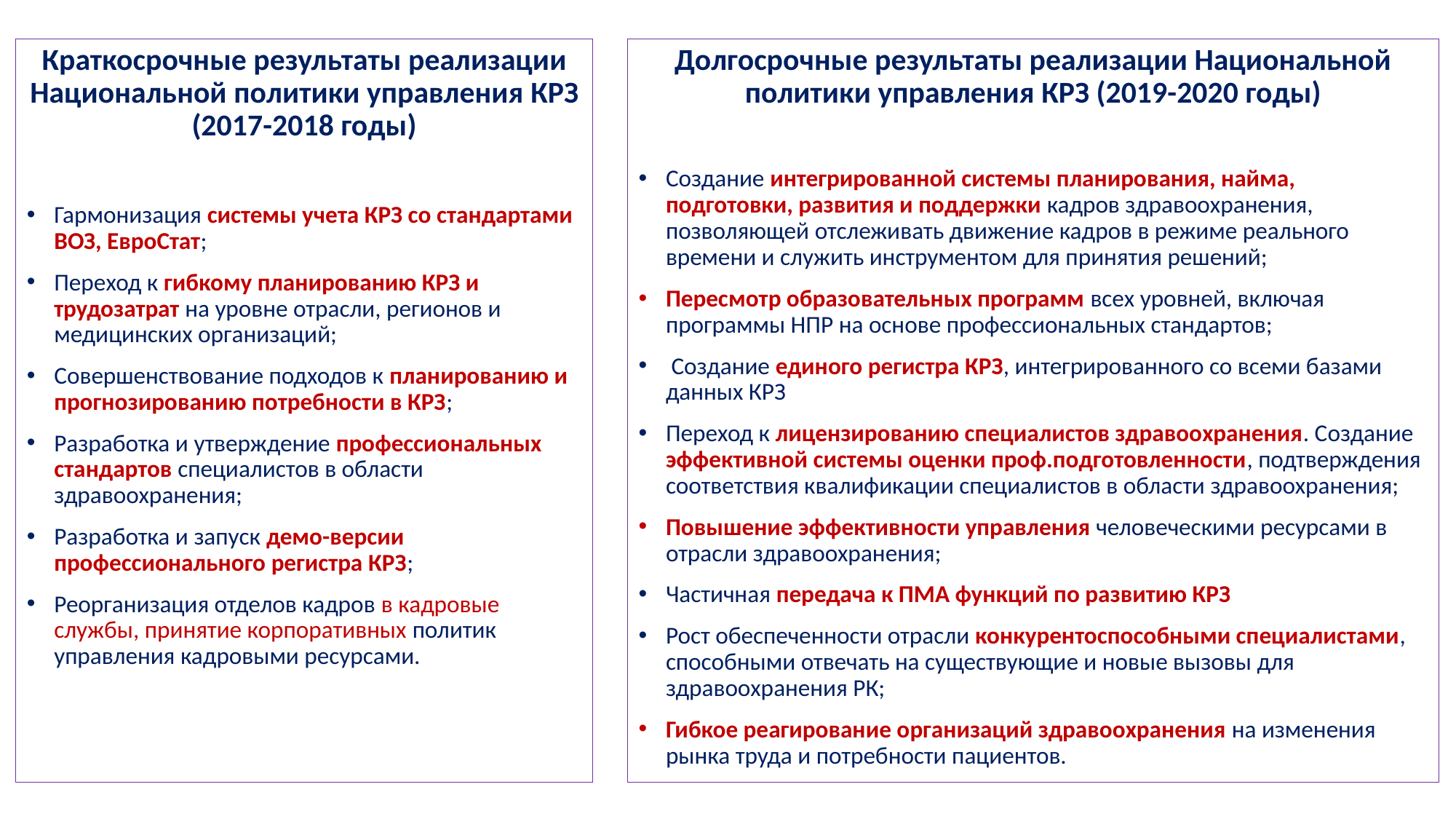

Краткосрочные результаты реализации Национальной политики управления КРЗ (2017-2018 годы)

Гармонизация системы учета КРЗ со стандартами ВОЗ, ЕвроСтат;
Переход к гибкому планированию КРЗ и трудозатрат на уровне отрасли, регионов и медицинских организаций;
Совершенствование подходов к планированию и прогнозированию потребности в КРЗ;
Разработка и утверждение профессиональных стандартов специалистов в области здравоохранения;
Разработка и запуск демо-версии профессионального регистра КРЗ;
Реорганизация отделов кадров в кадровые службы, принятие корпоративных политик управления кадровыми ресурсами.

Долгосрочные результаты реализации Национальной политики управления КРЗ (2019-2020 годы)

Создание интегрированной системы планирования, найма, подготовки, развития и поддержки кадров здравоохранения, позволяющей отслеживать движение кадров в режиме реального времени и служить инструментом для принятия решений;
Пересмотр образовательных программ всех уровней, включая программы НПР на основе профессиональных стандартов;
 Создание единого регистра КРЗ, интегрированного со всеми базами данных КРЗ
Переход к лицензированию специалистов здравоохранения. Создание эффективной системы оценки проф.подготовленности, подтверждения соответствия квалификации специалистов в области здравоохранения;
Повышение эффективности управления человеческими ресурсами в отрасли здравоохранения;
Частичная передача к ПМА функций по развитию КРЗ
Рост обеспеченности отрасли конкурентоспособными специалистами, способными отвечать на существующие и новые вызовы для здравоохранения РК;
Гибкое реагирование организаций здравоохранения на изменения рынка труда и потребности пациентов.